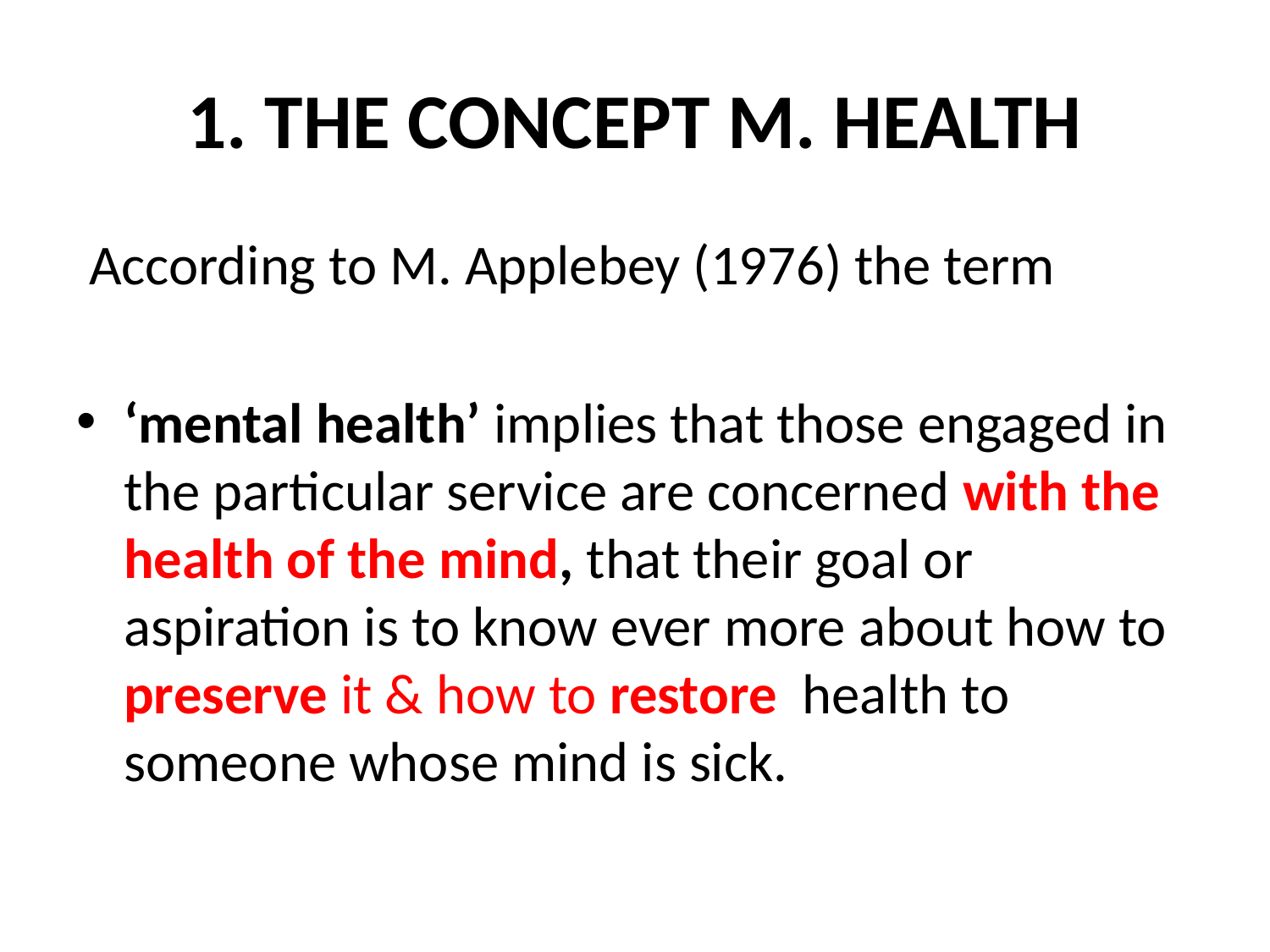

# 1. THE CONCEPT M. HEALTH
 According to M. Applebey (1976) the term

‘mental health’ implies that those engaged in the particular service are concerned with the health of the mind, that their goal or aspiration is to know ever more about how to preserve it & how to restore  health to someone whose mind is sick.